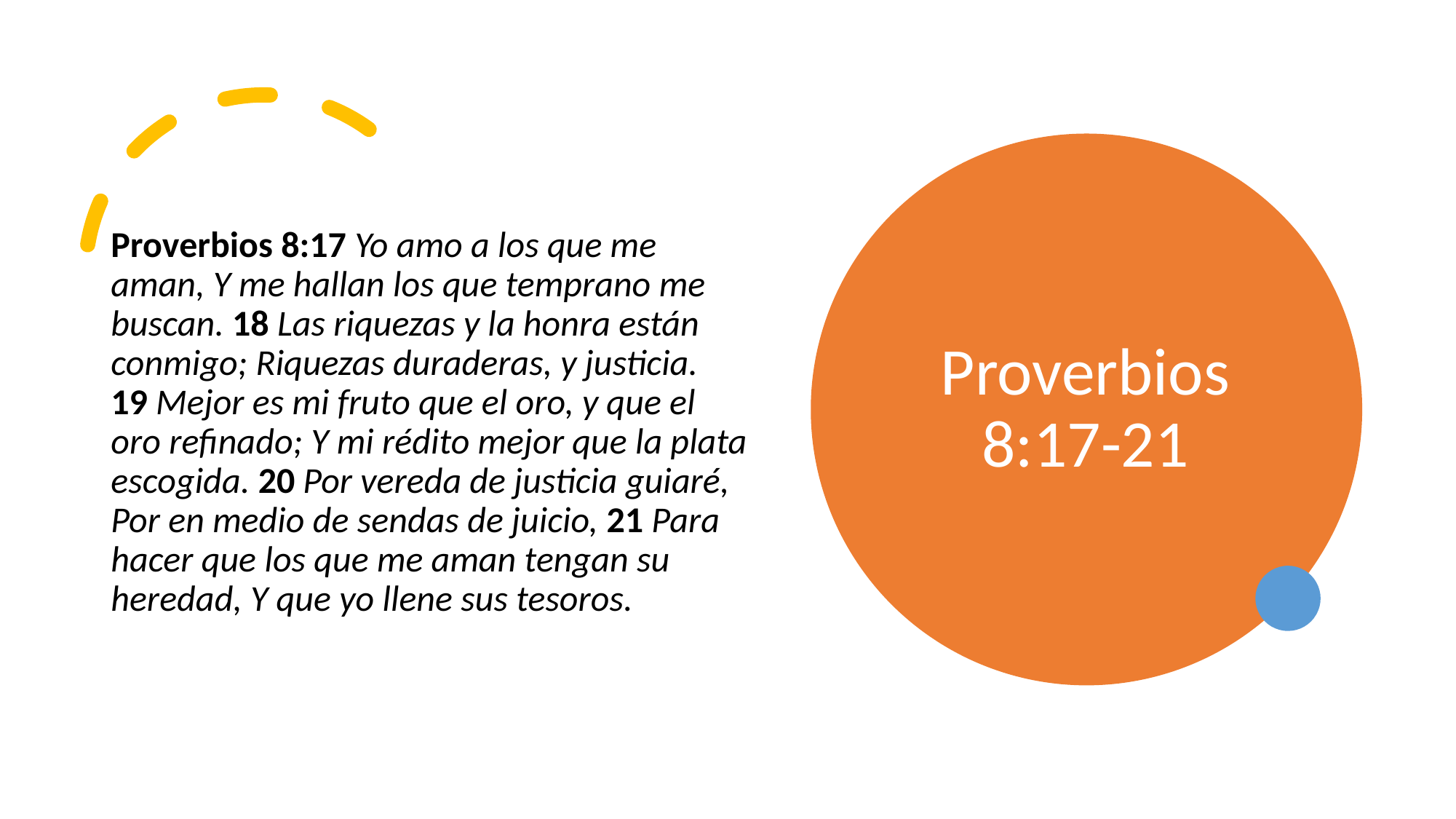

# Proverbios 8:17-21
Proverbios 8:17 Yo amo a los que me aman, Y me hallan los que temprano me buscan. 18 Las riquezas y la honra están conmigo; Riquezas duraderas, y justicia.
19 Mejor es mi fruto que el oro, y que el oro refinado; Y mi rédito mejor que la plata escogida. 20 Por vereda de justicia guiaré, Por en medio de sendas de juicio, 21 Para hacer que los que me aman tengan su heredad, Y que yo llene sus tesoros.